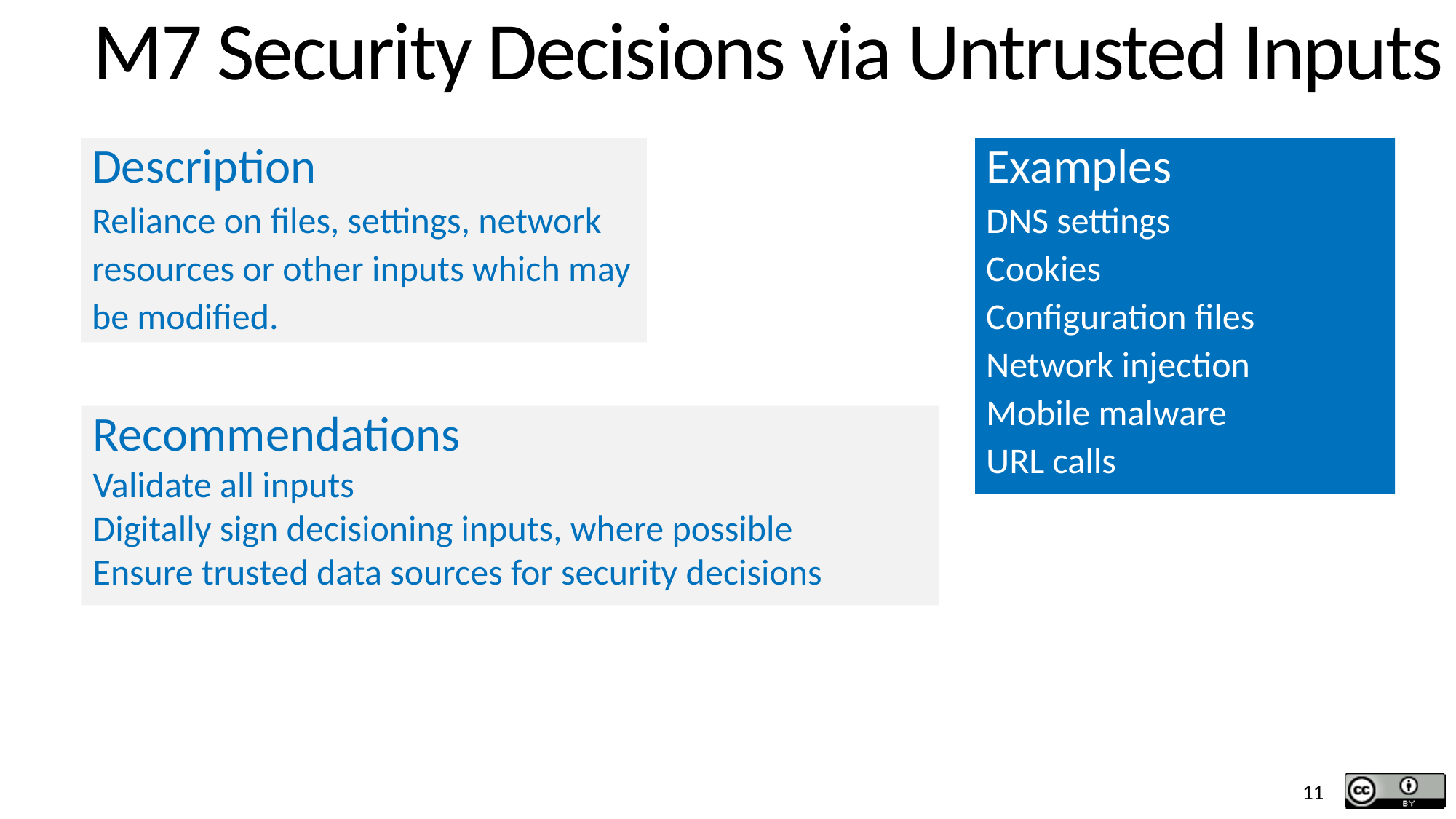

# M7 Security Decisions via Untrusted Inputs
Description
Reliance on files, settings, network resources or other inputs which may be modified.
Examples
DNS settings
Cookies
Configuration files
Network injection
Mobile malware
URL calls
Recommendations
Validate all inputs
Digitally sign decisioning inputs, where possible
Ensure trusted data sources for security decisions